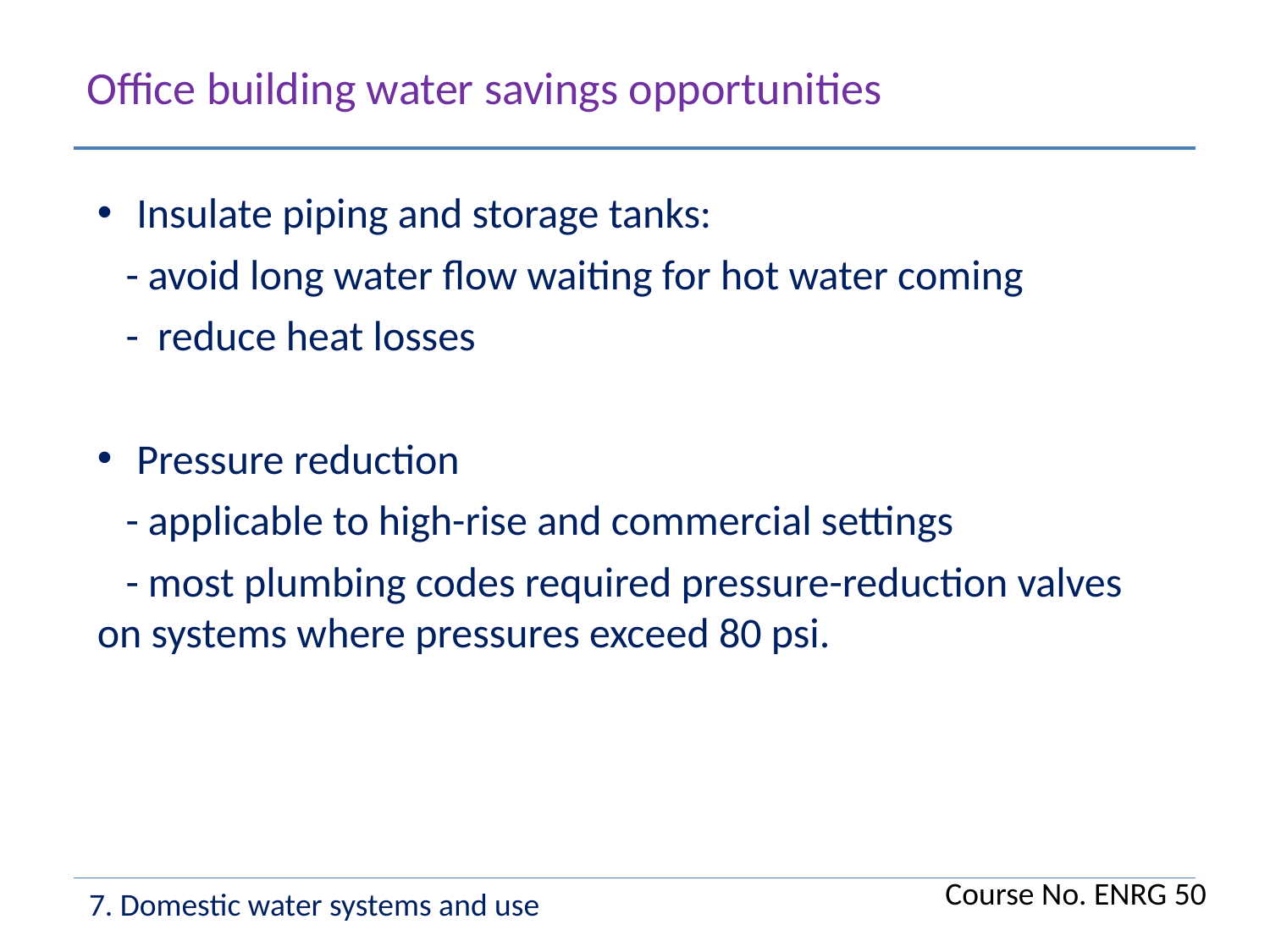

Office building water savings opportunities
 Insulate piping and storage tanks:
   - avoid long water flow waiting for hot water coming
   -  reduce heat losses

 Pressure reduction
   - applicable to high-rise and commercial settings
   - most plumbing codes required pressure-reduction valves on systems where pressures exceed 80 psi.

Course No. ENRG 50
7. Domestic water systems and use